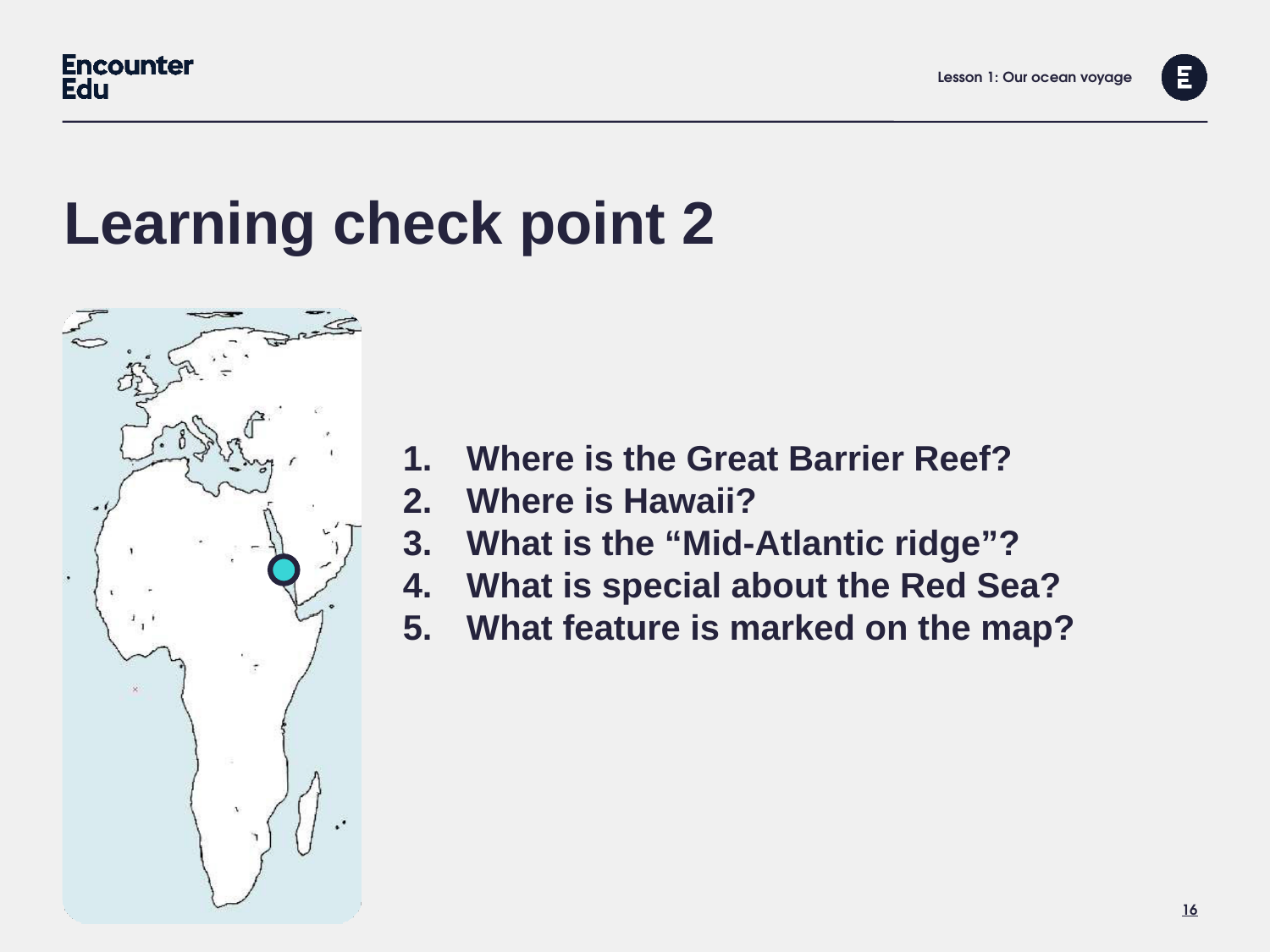

Lesson 1: Our ocean voyage
Learning check point 2

Where is the Great Barrier Reef?
Where is Hawaii?
What is the “Mid-Atlantic ridge”?
What is special about the Red Sea?
What feature is marked on the map?

16